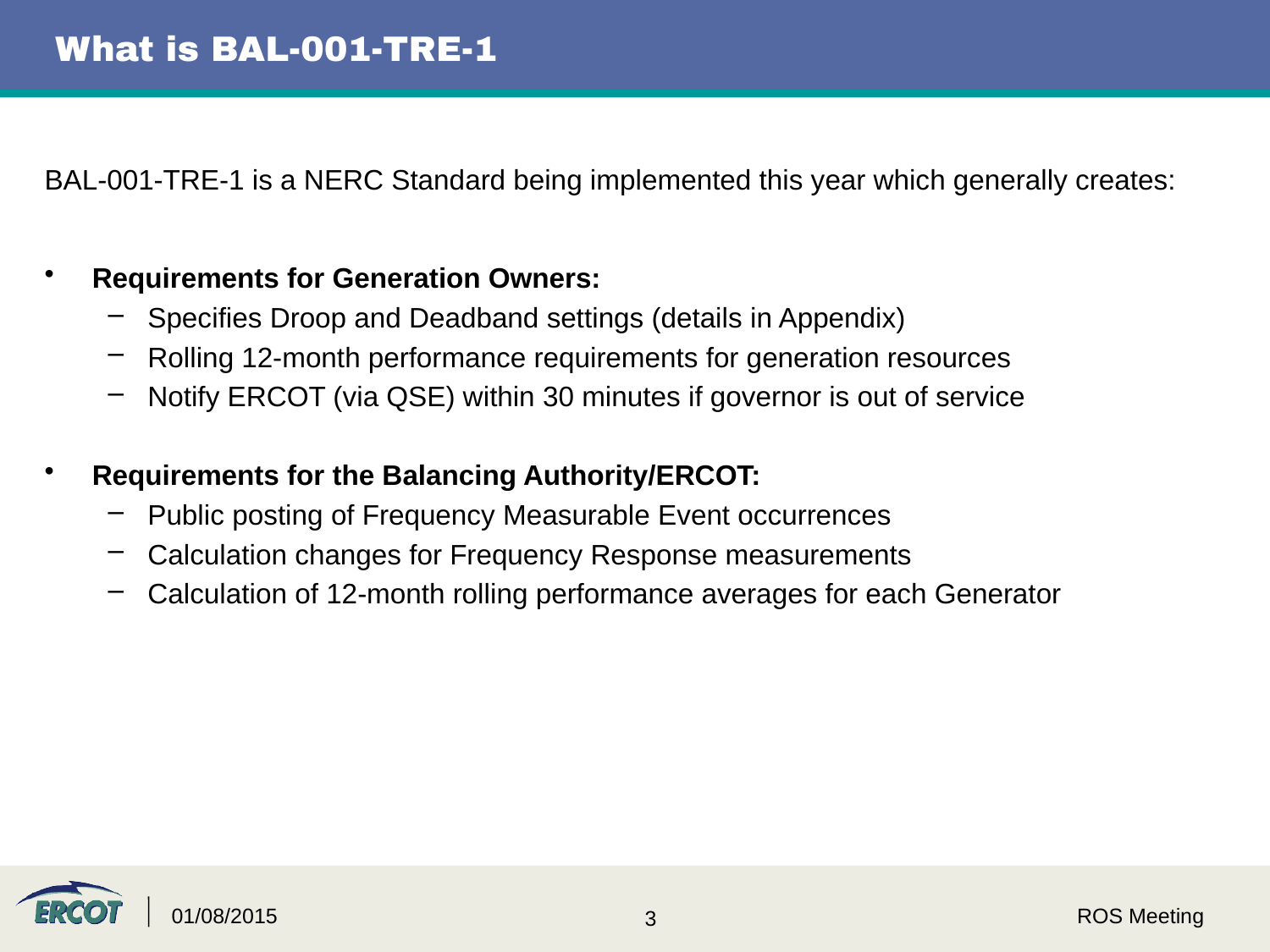

# What is BAL-001-TRE-1

BAL-001-TRE-1 is a NERC Standard being implemented this year which generally creates:

Requirements for Generation Owners:
Specifies Droop and Deadband settings (details in Appendix)
Rolling 12-month performance requirements for generation resources
Notify ERCOT (via QSE) within 30 minutes if governor is out of service

Requirements for the Balancing Authority/ERCOT:
Public posting of Frequency Measurable Event occurrences
Calculation changes for Frequency Response measurements
Calculation of 12-month rolling performance averages for each Generator
01/08/2015
ROS Meeting